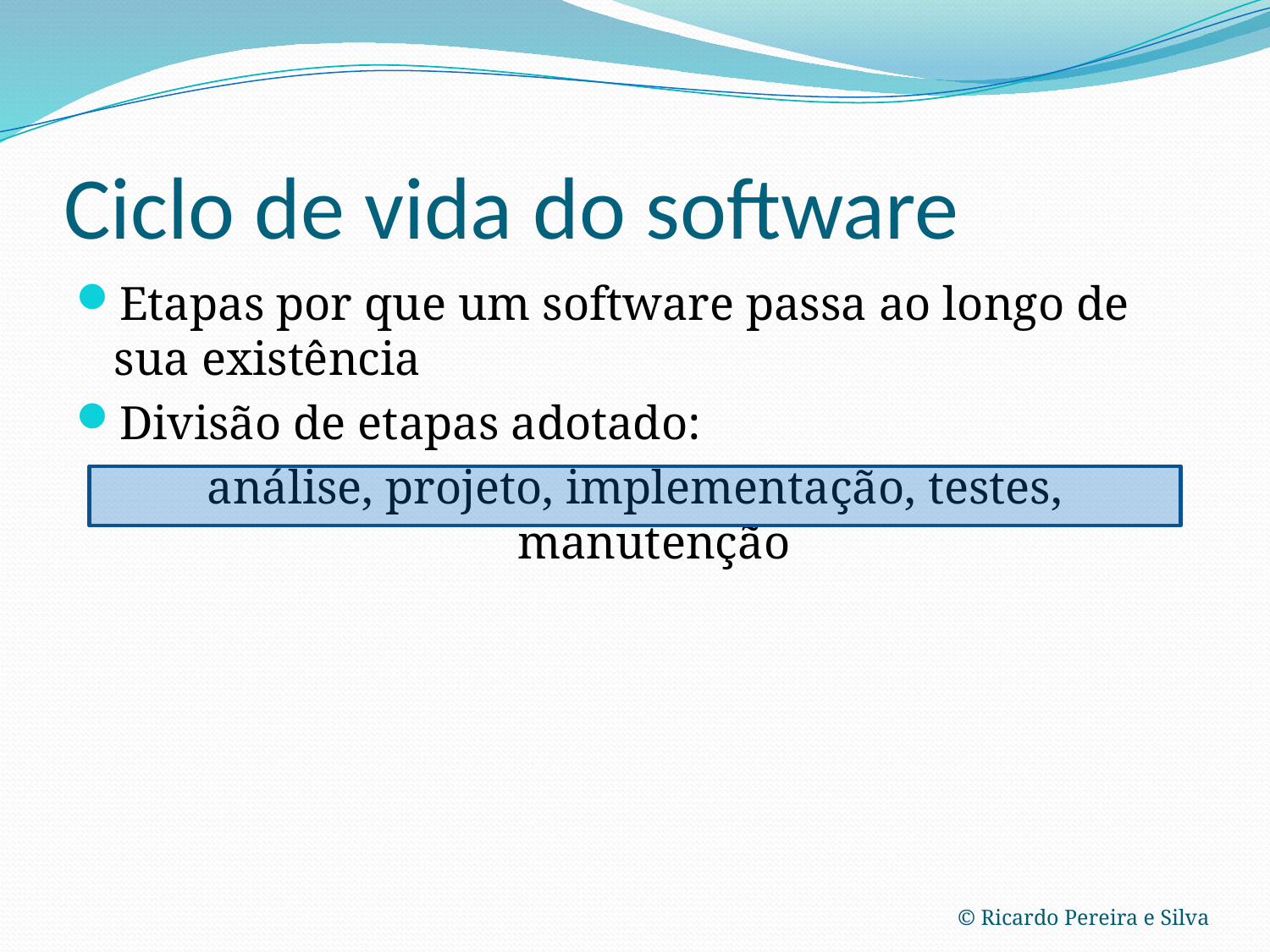

# Ciclo de vida do software
Etapas por que um software passa ao longo de sua existência
Divisão de etapas adotado:
análise, projeto, implementação, testes, manutenção

© Ricardo Pereira e Silva